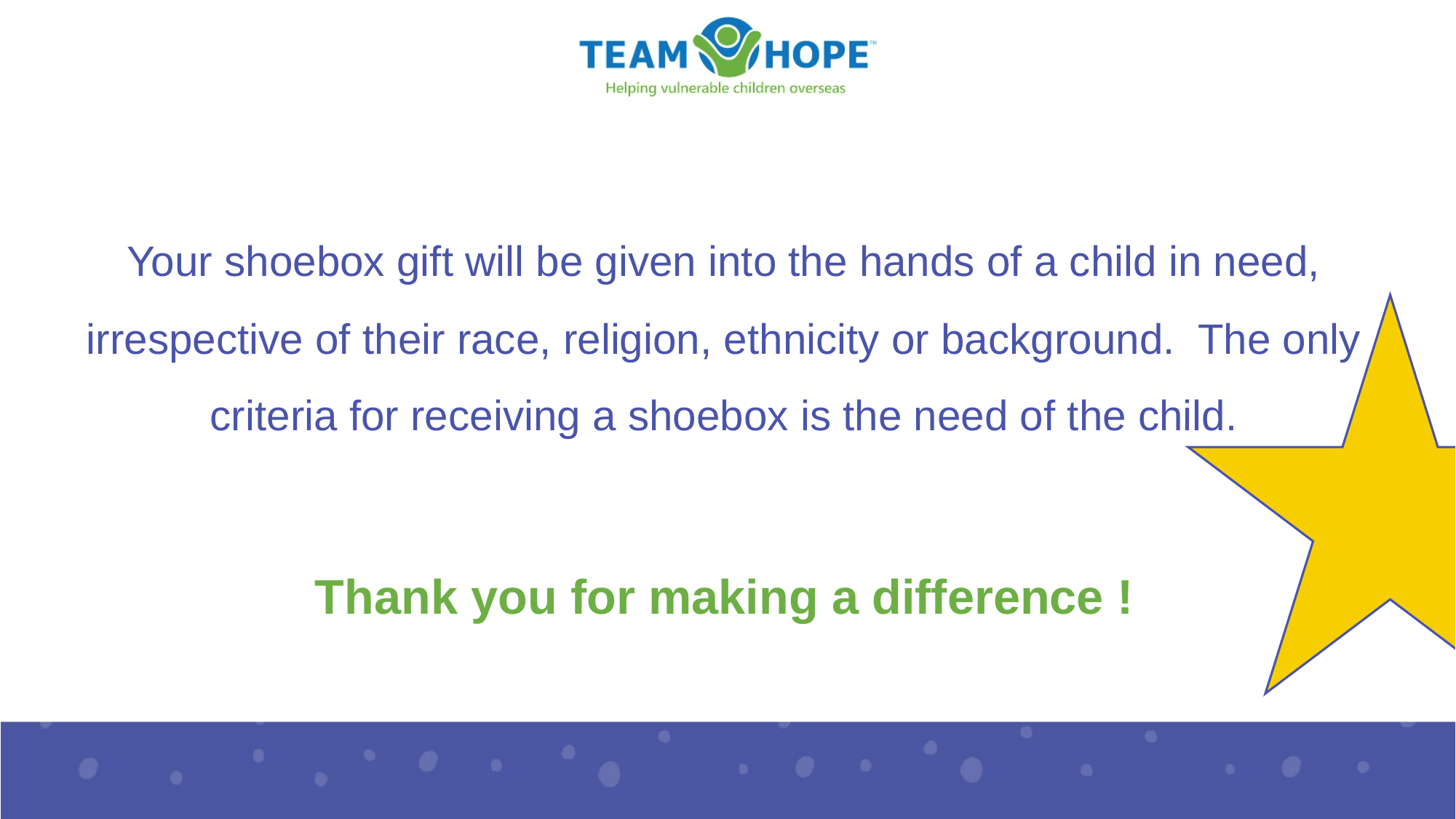

Your shoebox gift will be given into the hands of a child in need, irrespective of their race, religion, ethnicity or background.  The only criteria for receiving a shoebox is the need of the child.

	Thank you for making a difference !

MAIN HEADING
GOES HERE